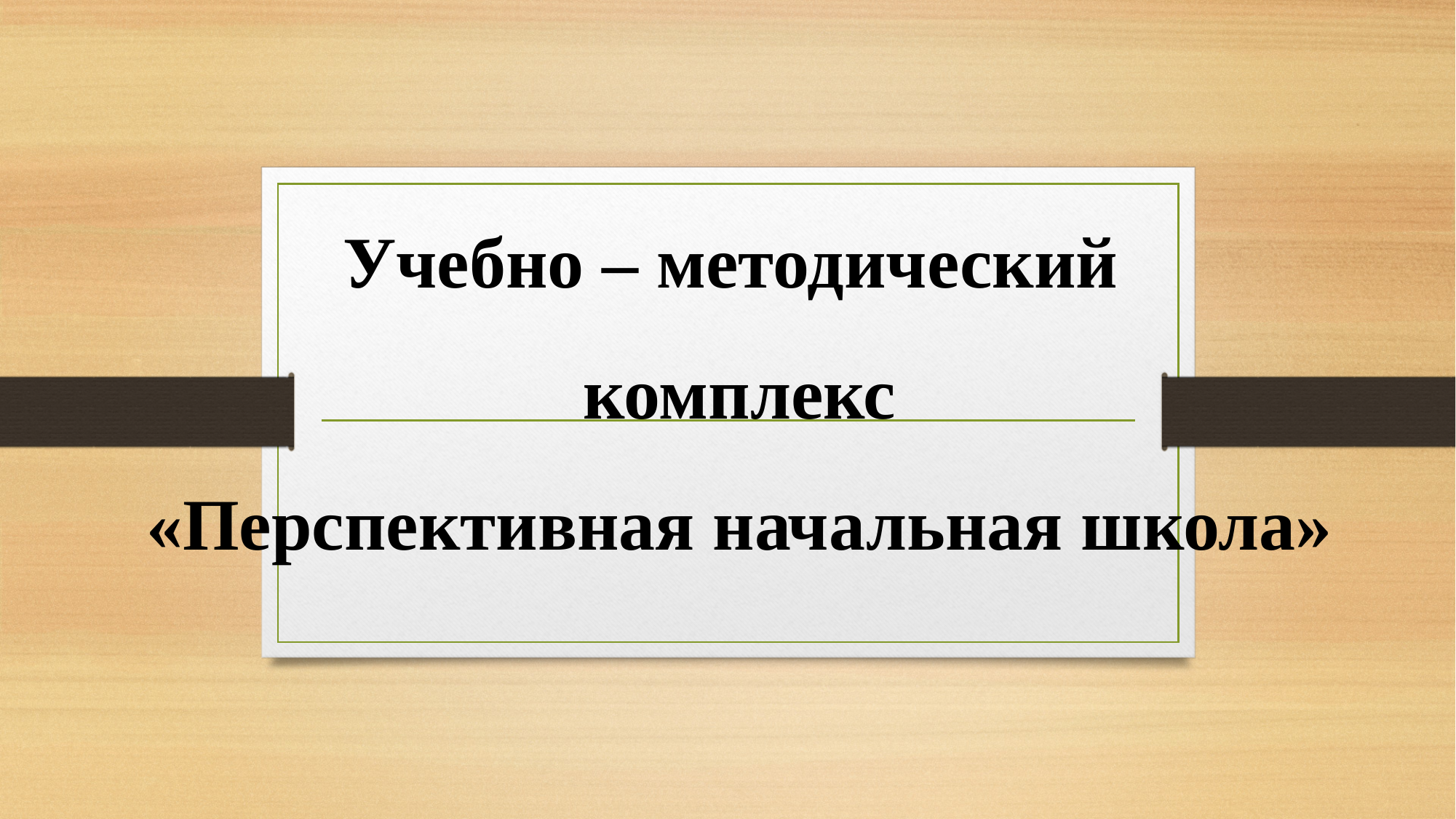

Учебно – методический
комплекс
«Перспективная начальная школа»